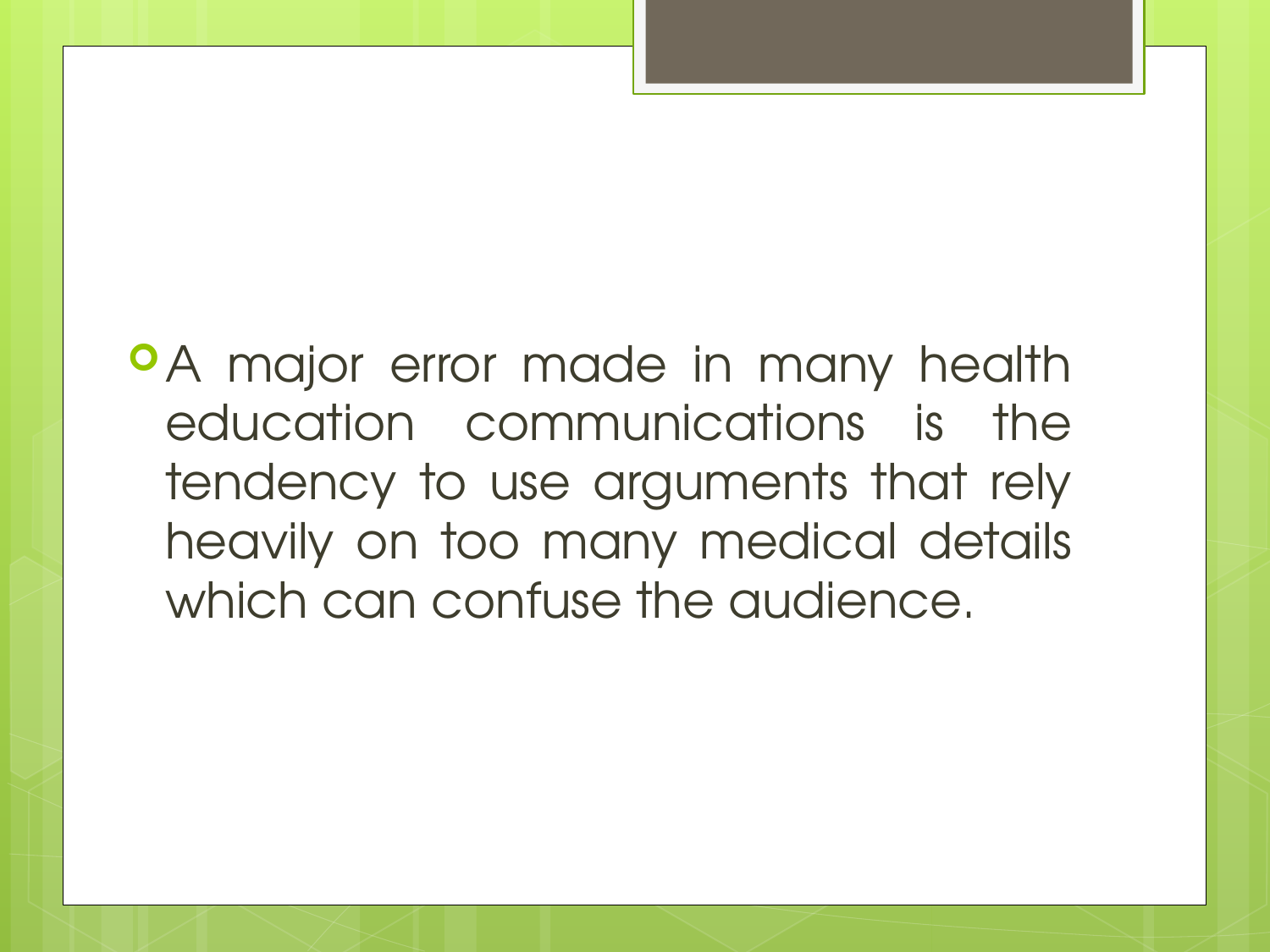

#
A major error made in many health education communications is the tendency to use arguments that rely heavily on too many medical details which can confuse the audience.